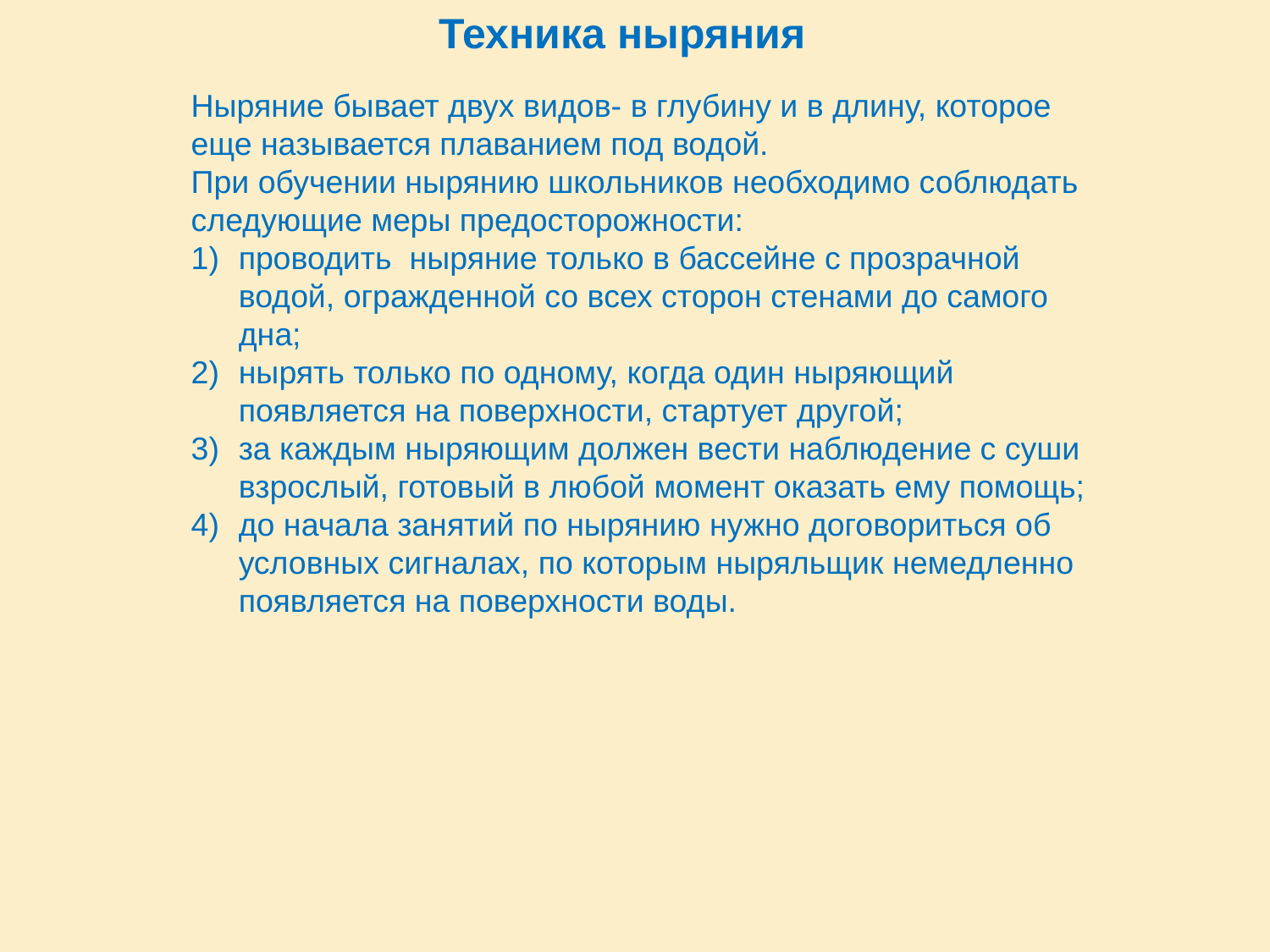

Техника ныряния
Ныряние бывает двух видов- в глубину и в длину, которое еще называется плаванием под водой.
При обучении нырянию школьников необходимо соблюдать следующие меры предосторожности:
проводить  ныряние только в бассейне с прозрачной водой, огражденной со всех сторон стенами до самого дна;
нырять только по одному, когда один ныряющий появляется на поверхности, стартует другой;
за каждым ныряющим должен вести наблюдение с суши взрослый, готовый в любой момент оказать ему помощь;
до начала занятий по нырянию нужно договориться об условных сигналах, по которым ныряльщик немедленно появляется на поверхности воды.